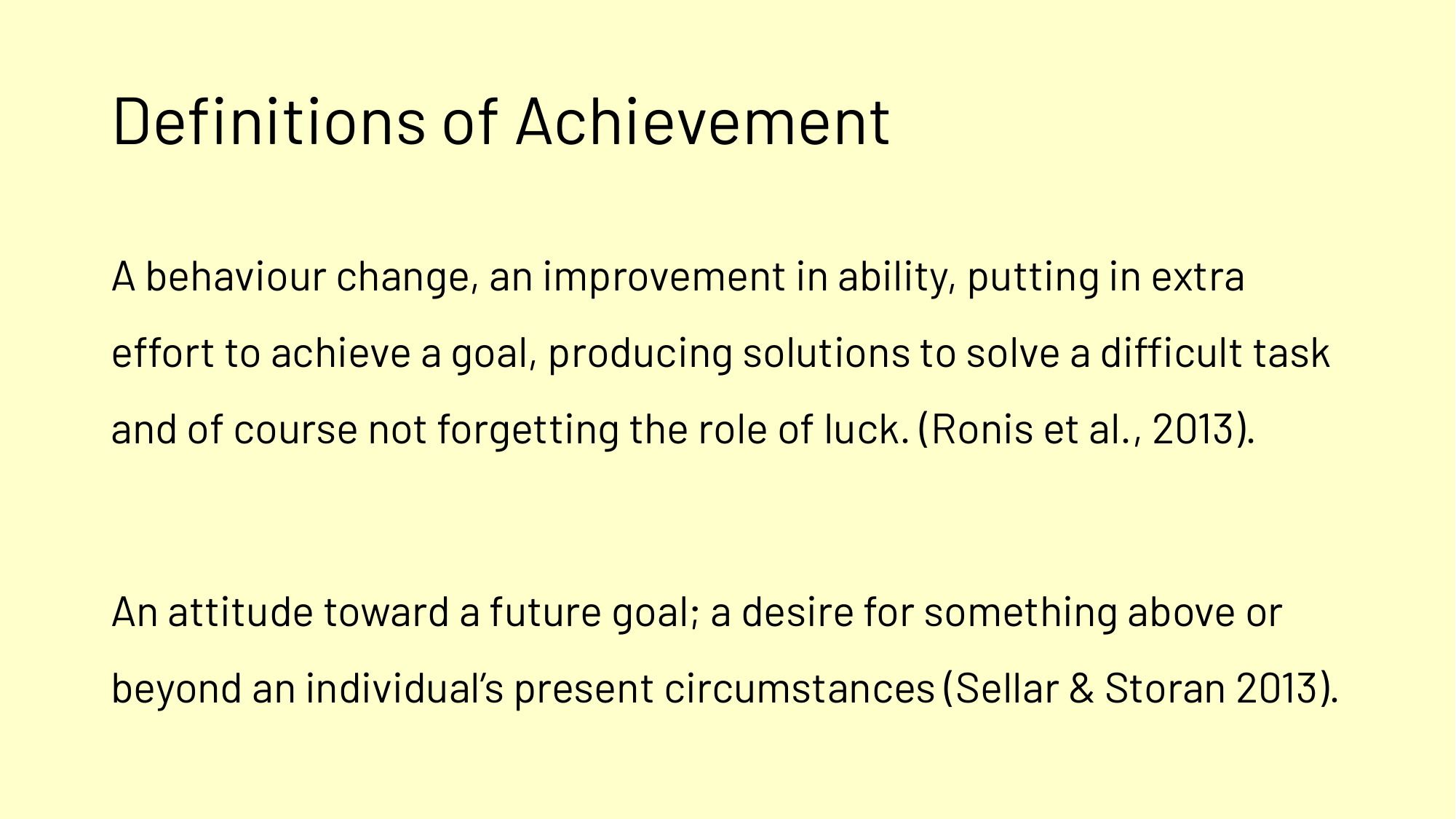

# Definitions of Achievement
A behaviour change, an improvement in ability, putting in extra effort to achieve a goal, producing solutions to solve a difficult task and of course not forgetting the role of luck. (Ronis et al., 2013).

An attitude toward a future goal; a desire for something above or beyond an individual’s present circumstances (Sellar & Storan 2013).